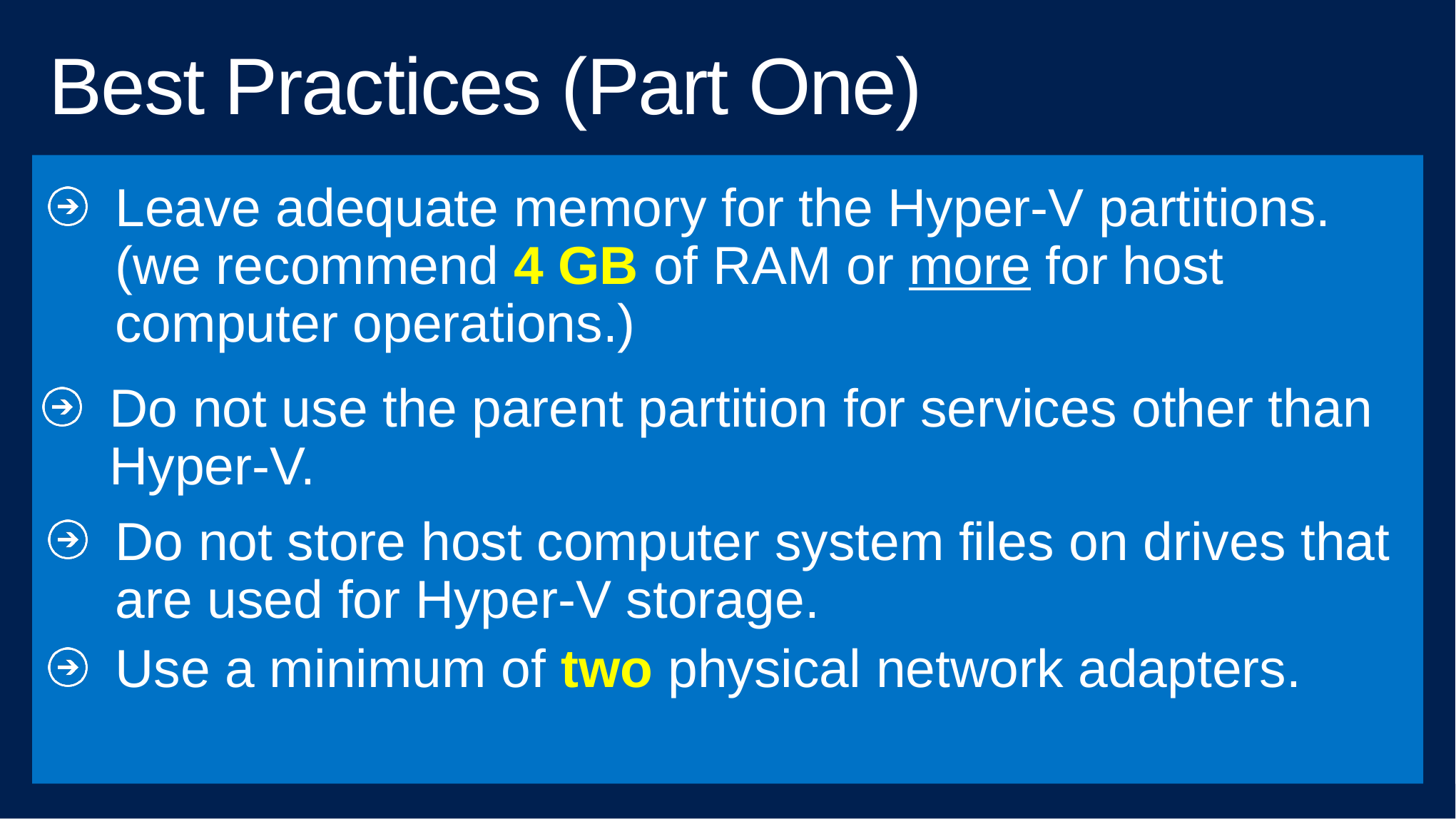

# Best Practices (Part One)

Leave adequate memory for the Hyper-V partitions. (we recommend 4 GB of RAM or more for host computer operations.)
Do not use the parent partition for services other than Hyper-V.
Do not store host computer system files on drives that are used for Hyper-V storage.
Use a minimum of two physical network adapters.